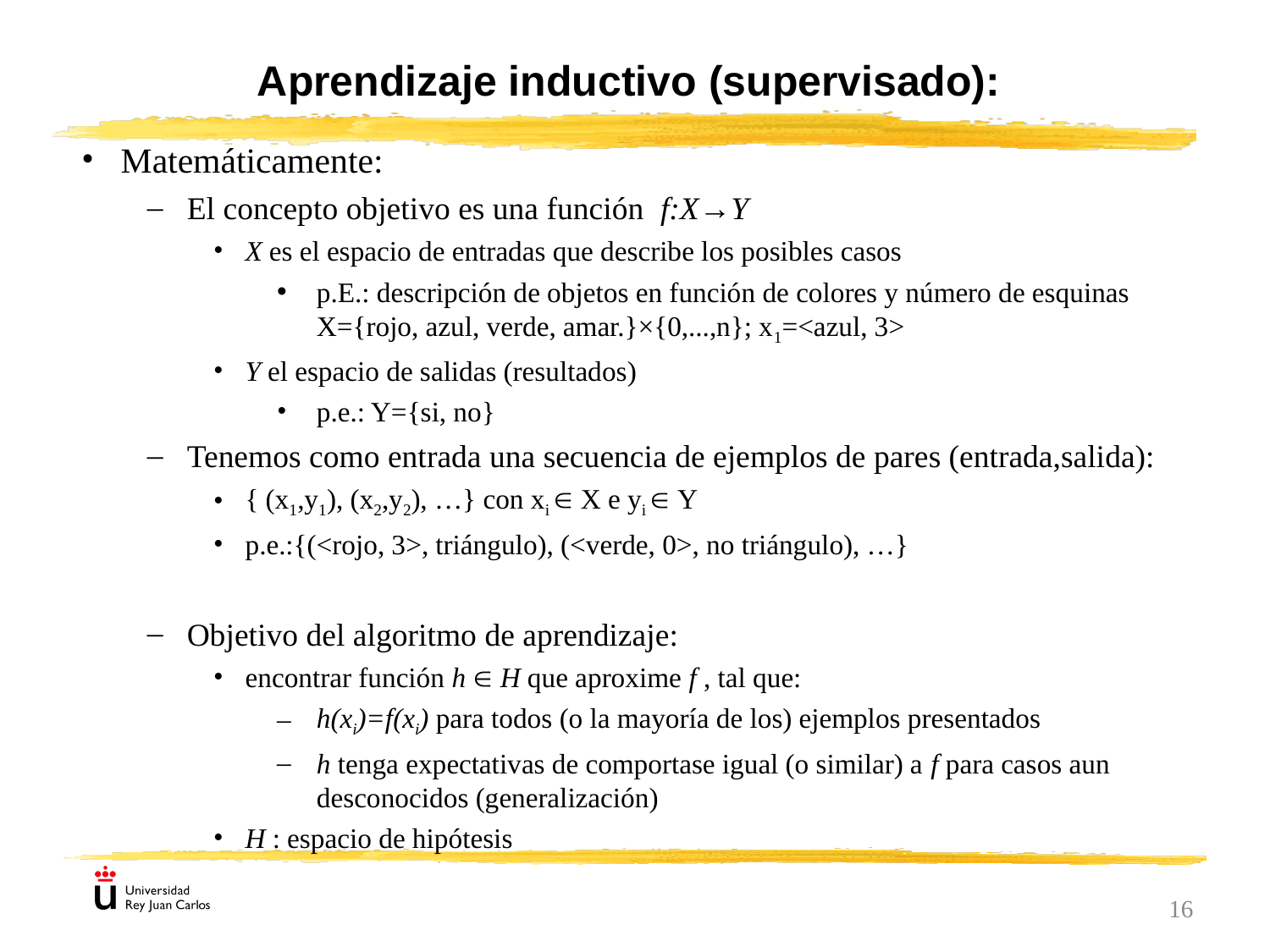

Aprendizaje inductivo (supervisado):
Matemáticamente:
El concepto objetivo es una función  f:X→Y
X es el espacio de entradas que describe los posibles casos
p.E.: descripción de objetos en función de colores y número de esquinas X={rojo, azul, verde, amar.}×{0,...,n}; x1=<azul, 3>
Y el espacio de salidas (resultados)
p.e.: Y={si, no}
Tenemos como entrada una secuencia de ejemplos de pares (entrada,salida):
{ (x1,y1), (x2,y2), …} con xi ∈ X e yi ∈ Y
p.e.:{(<rojo, 3>, triángulo), (<verde, 0>, no triángulo), …}

Objetivo del algoritmo de aprendizaje:
encontrar función h ∈ H que aproxime f , tal que:
h(xi)=f(xi) para todos (o la mayoría de los) ejemplos presentados
h tenga expectativas de comportase igual (o similar) a f para casos aun desconocidos (generalización)‏
H : espacio de hipótesis

16